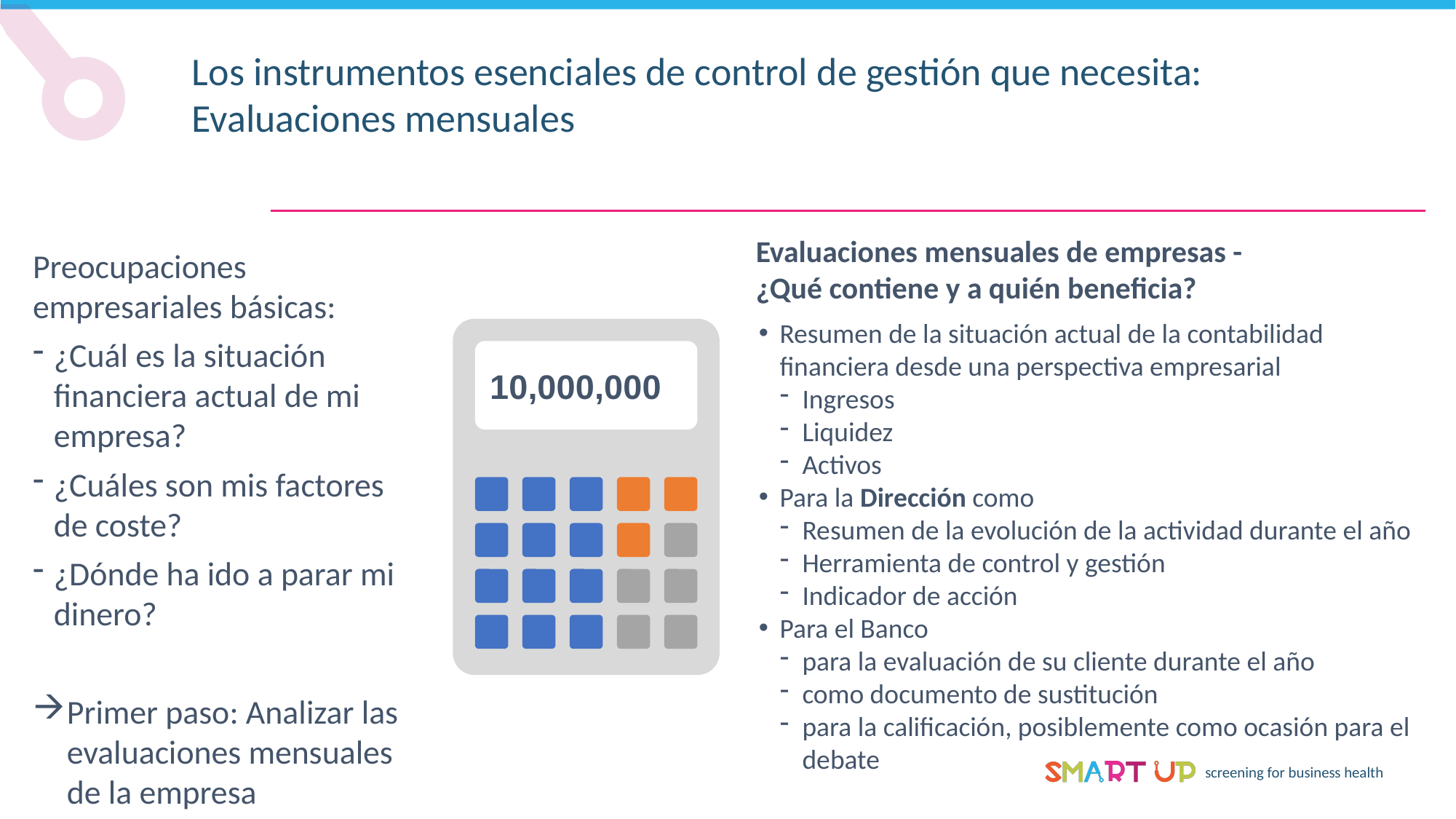

Los instrumentos esenciales de control de gestión que necesita:
Evaluaciones mensuales
Evaluaciones mensuales de empresas -
¿Qué contiene y a quién beneficia?
Preocupaciones empresariales básicas:
¿Cuál es la situación financiera actual de mi empresa?
¿Cuáles son mis factores de coste?
¿Dónde ha ido a parar mi dinero?

Primer paso: Analizar las evaluaciones mensuales de la empresa

Resumen de la situación actual de la contabilidad financiera desde una perspectiva empresarial
Ingresos
Liquidez
Activos
Para la Dirección como
Resumen de la evolución de la actividad durante el año
Herramienta de control y gestión
Indicador de acción
Para el Banco
para la evaluación de su cliente durante el año
como documento de sustitución
para la calificación, posiblemente como ocasión para el debate

10,000,000